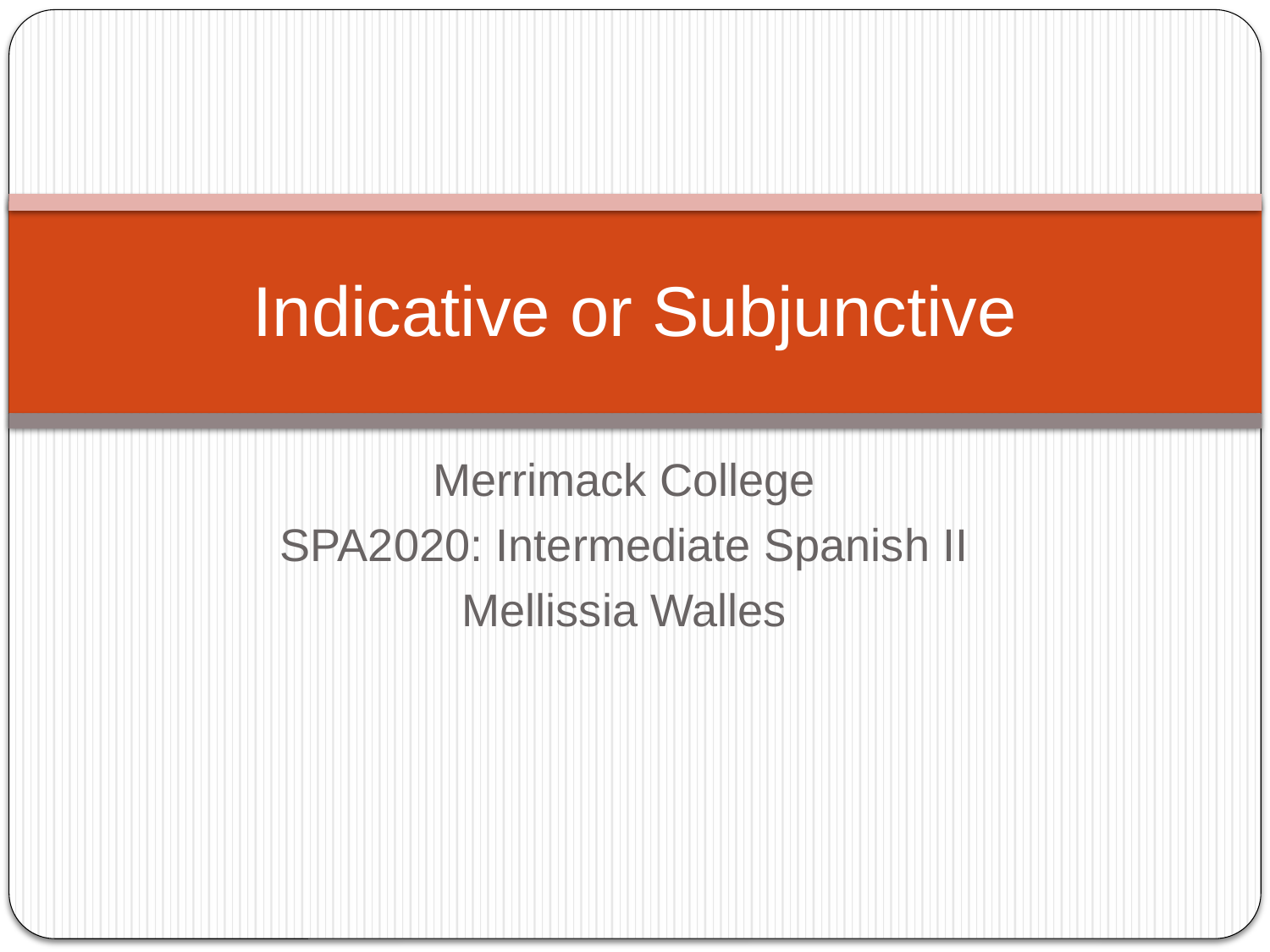

# Indicative or Subjunctive
Merrimack College
SPA2020: Intermediate Spanish II
Mellissia Walles